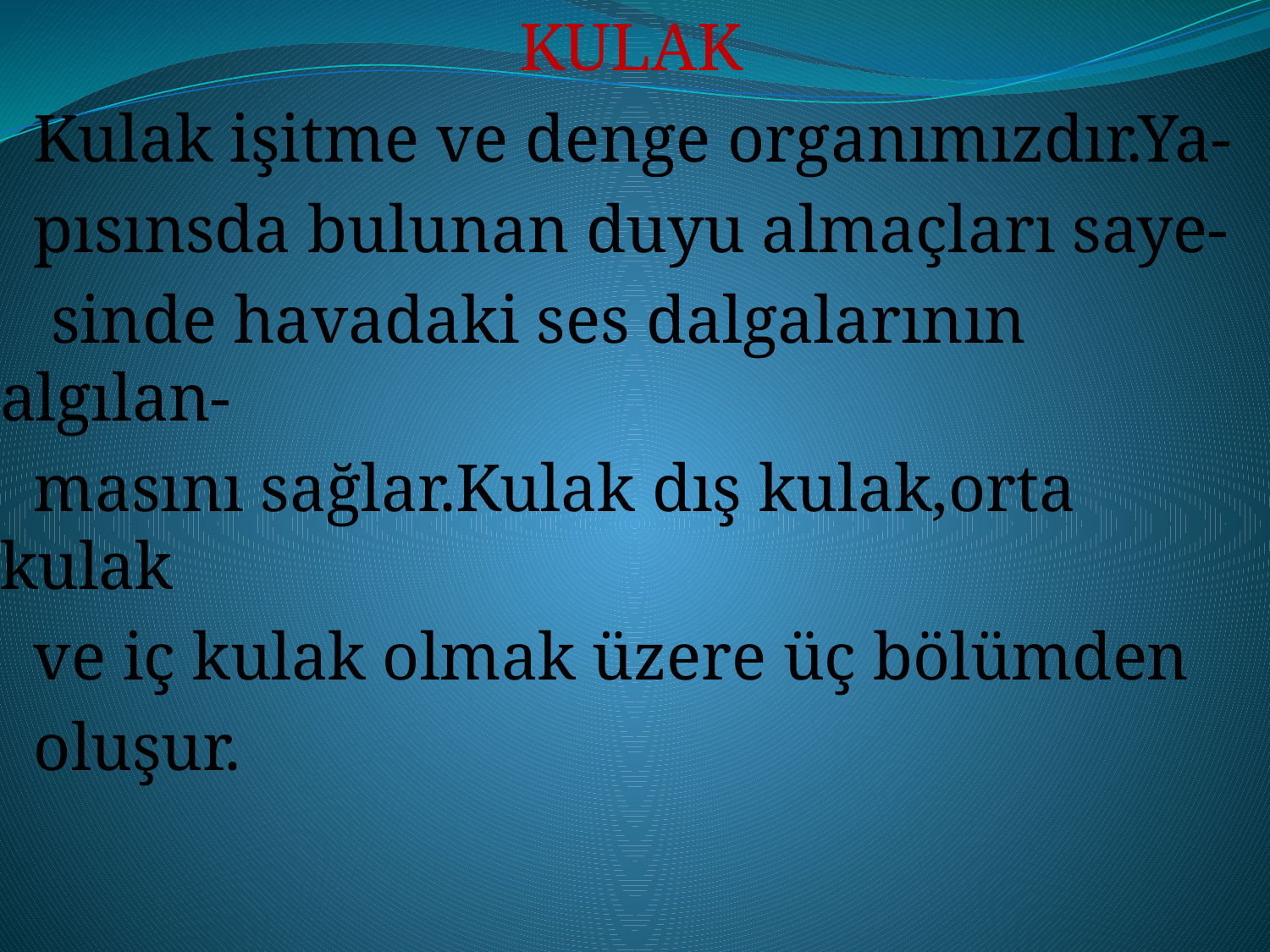

KULAK
  Kulak işitme ve denge organımızdır.Ya-
  pısınsda bulunan duyu almaçları saye-
   sinde havadaki ses dalgalarının algılan-
  masını sağlar.Kulak dış kulak,orta kulak
  ve iç kulak olmak üzere üç bölümden
  oluşur.
#